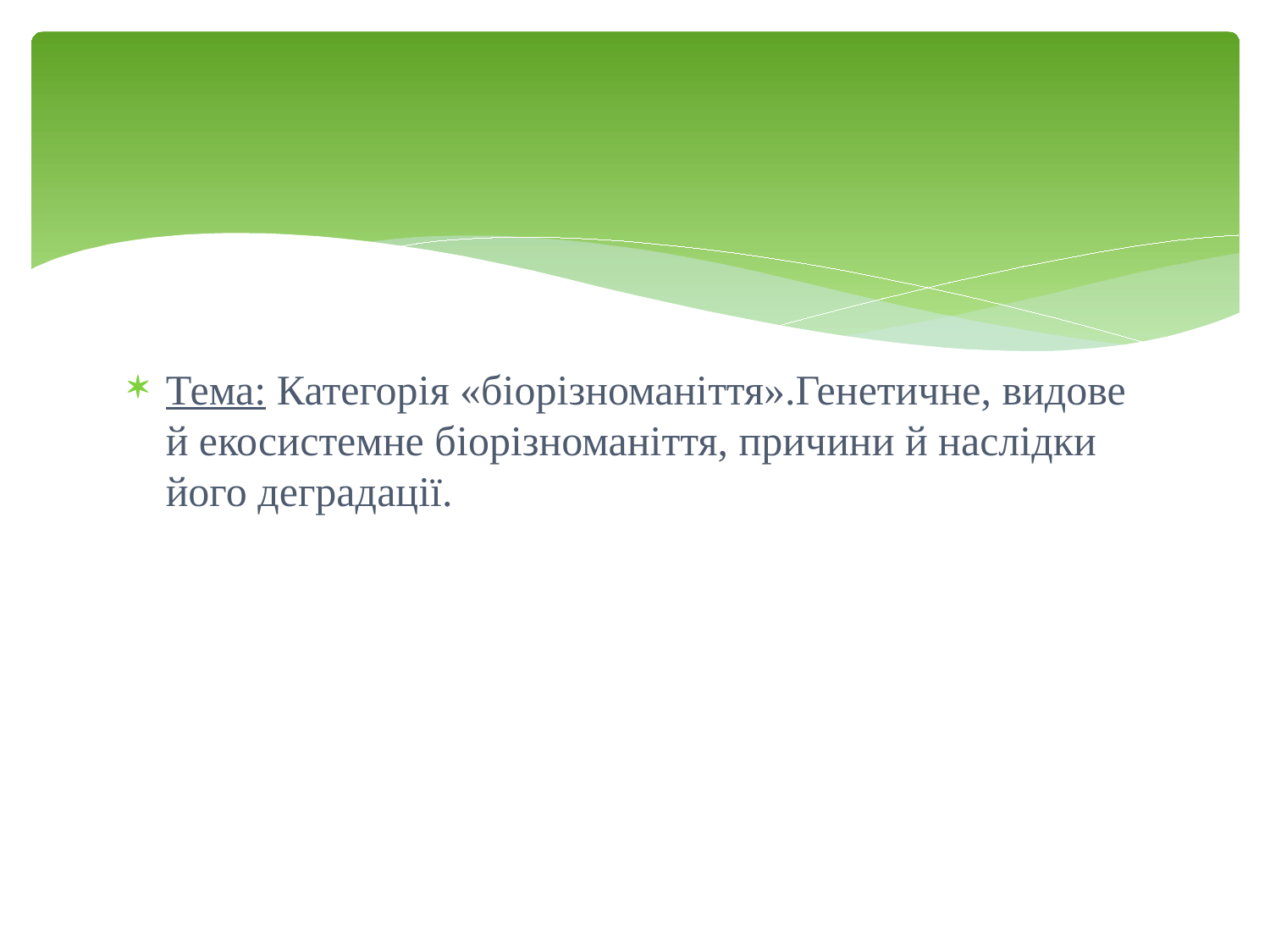

Тема: Категорія «біорізноманіття».Генетичне, видове й екосистемне біорізноманіття, причини й наслідки його деградації.